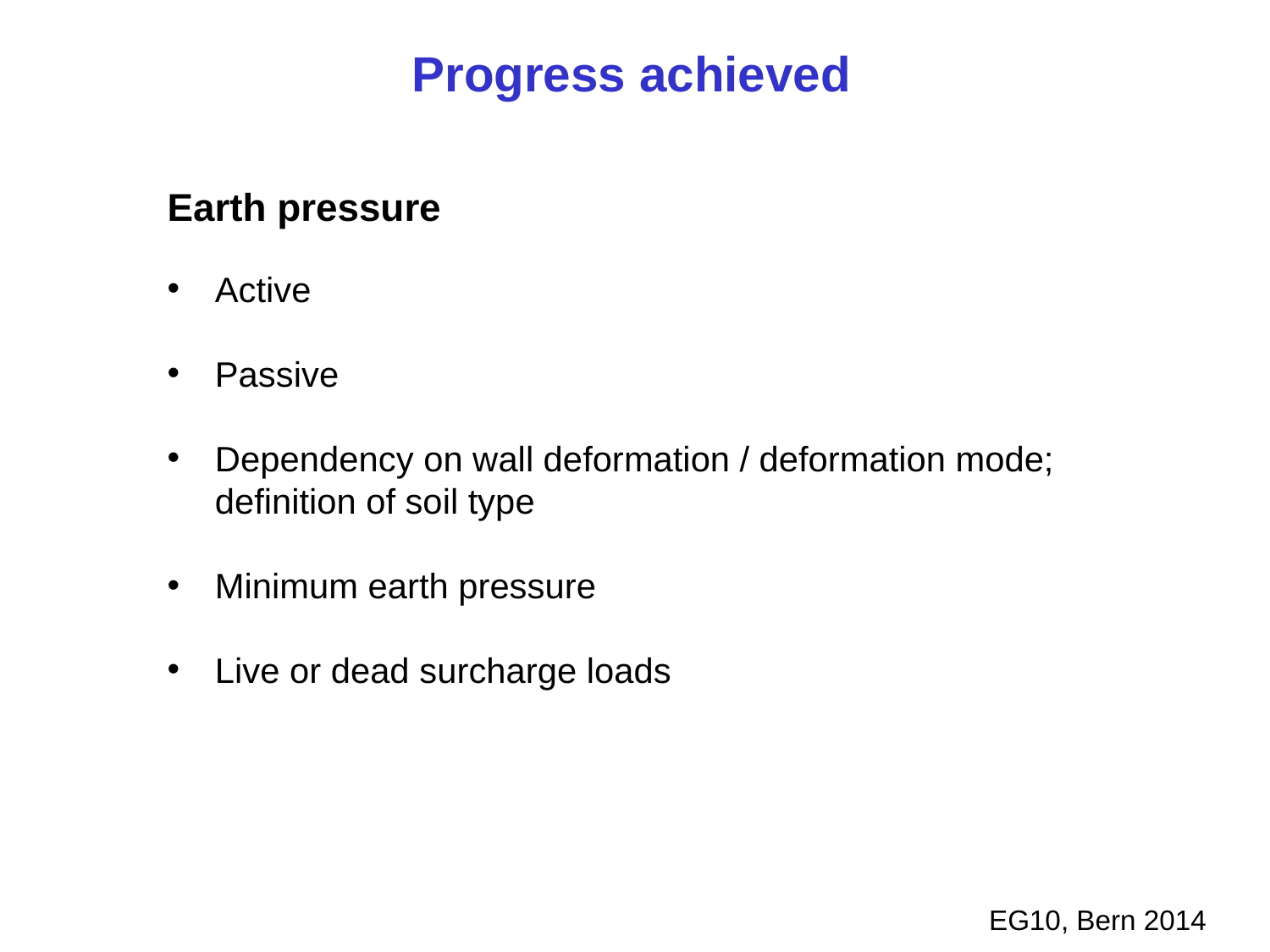

Progress achieved
Earth pressure

Active

Passive

Dependency on wall deformation / deformation mode; definition of soil type

Minimum earth pressure

Live or dead surcharge loads
EG10, Bern 2014